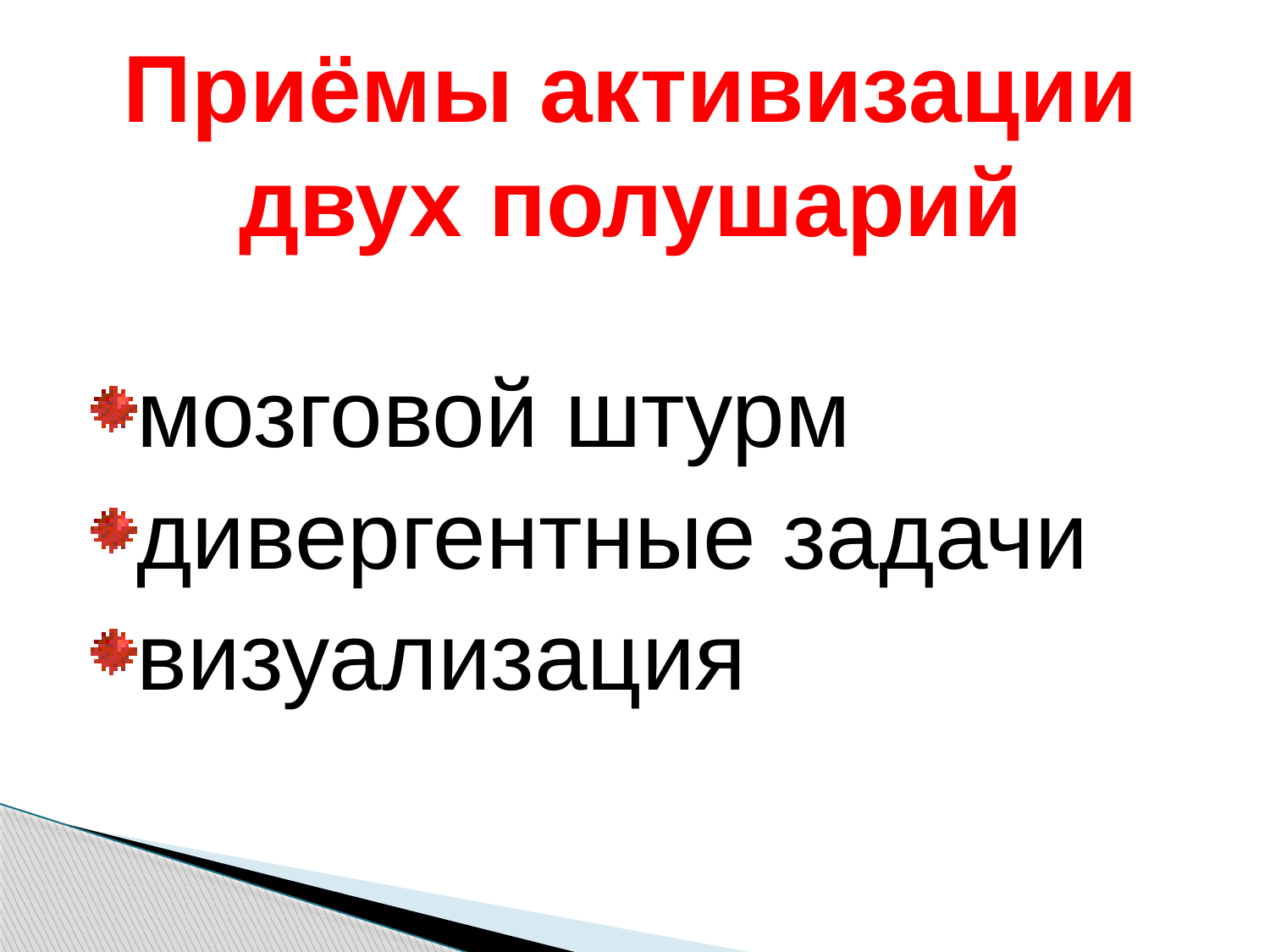

# Приёмы активизации двух полушарий
мозговой штурм
дивергентные задачи
визуализация